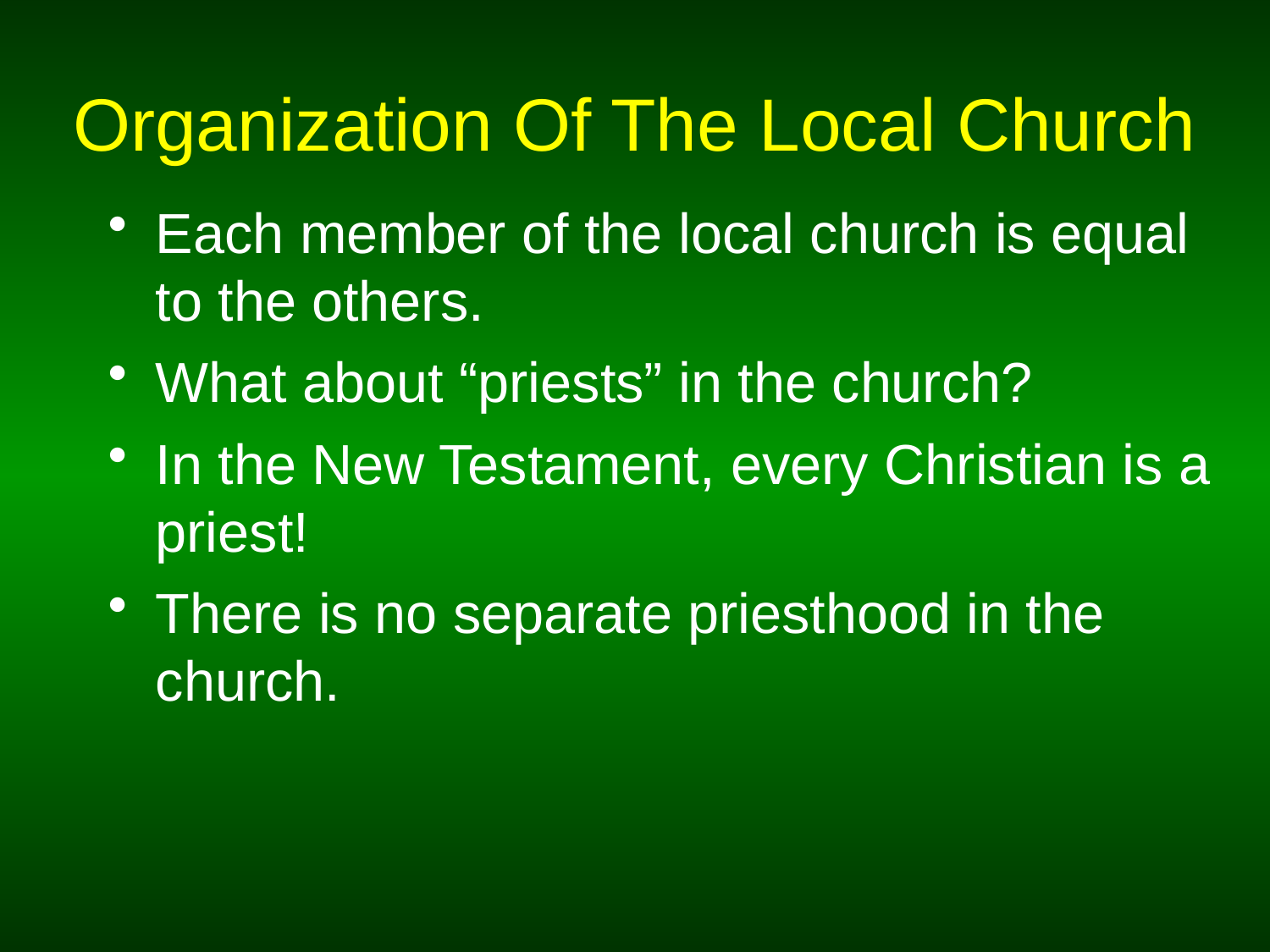

# Organization Of The Local Church
Each member of the local church is equal to the others.
What about “priests” in the church?
In the New Testament, every Christian is a priest!
There is no separate priesthood in the church.